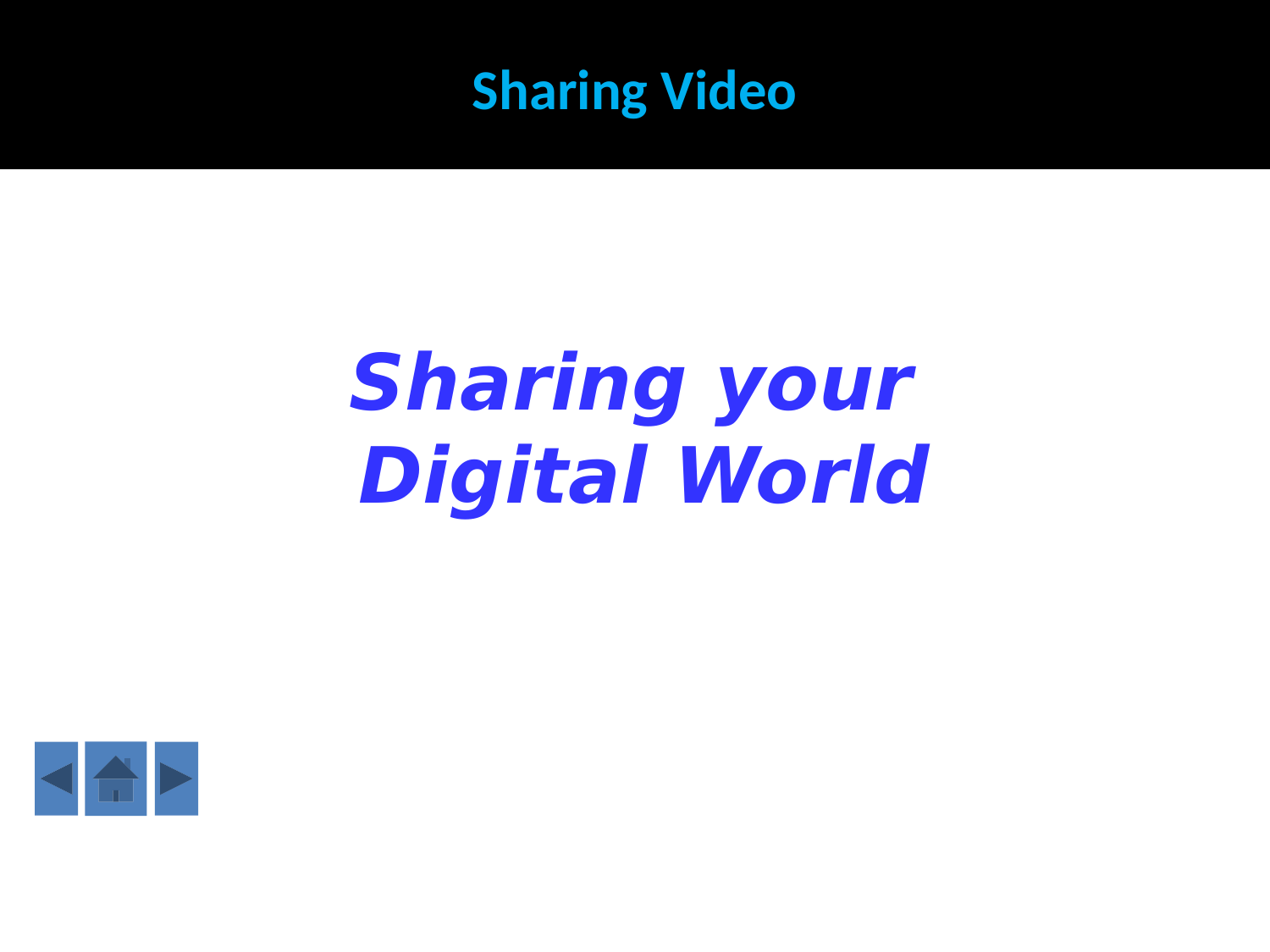

Sharing Video
#
Sharing your
Digital World